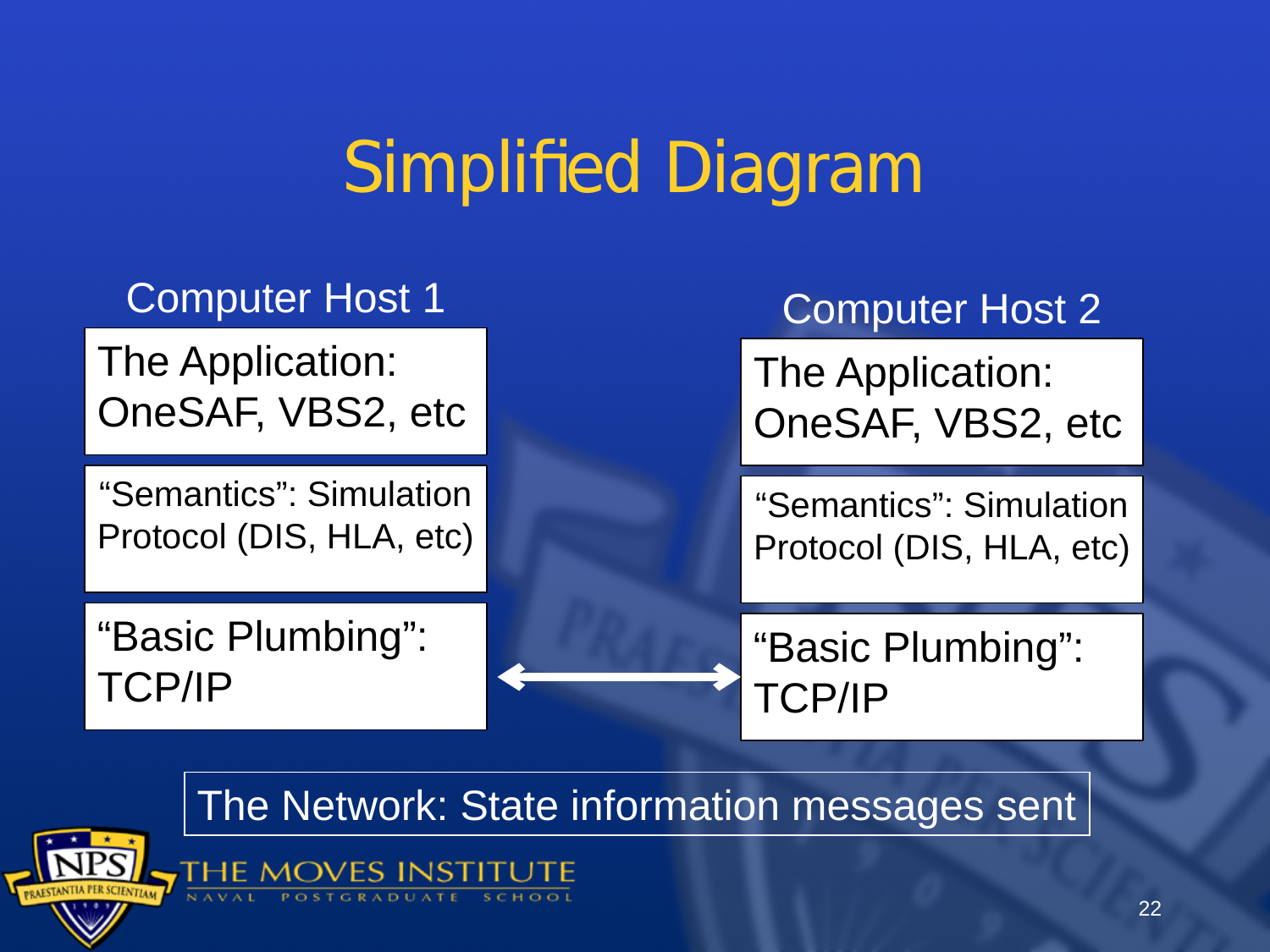

# Simplified Diagram
Computer Host 1
Computer Host 2
The Application: OneSAF, VBS2, etc
The Application: OneSAF, VBS2, etc
“Semantics”: Simulation Protocol (DIS, HLA, etc)
“Semantics”: Simulation Protocol (DIS, HLA, etc)
“Basic Plumbing”:
TCP/IP
“Basic Plumbing”:
TCP/IP
The Network: State information messages sent
22